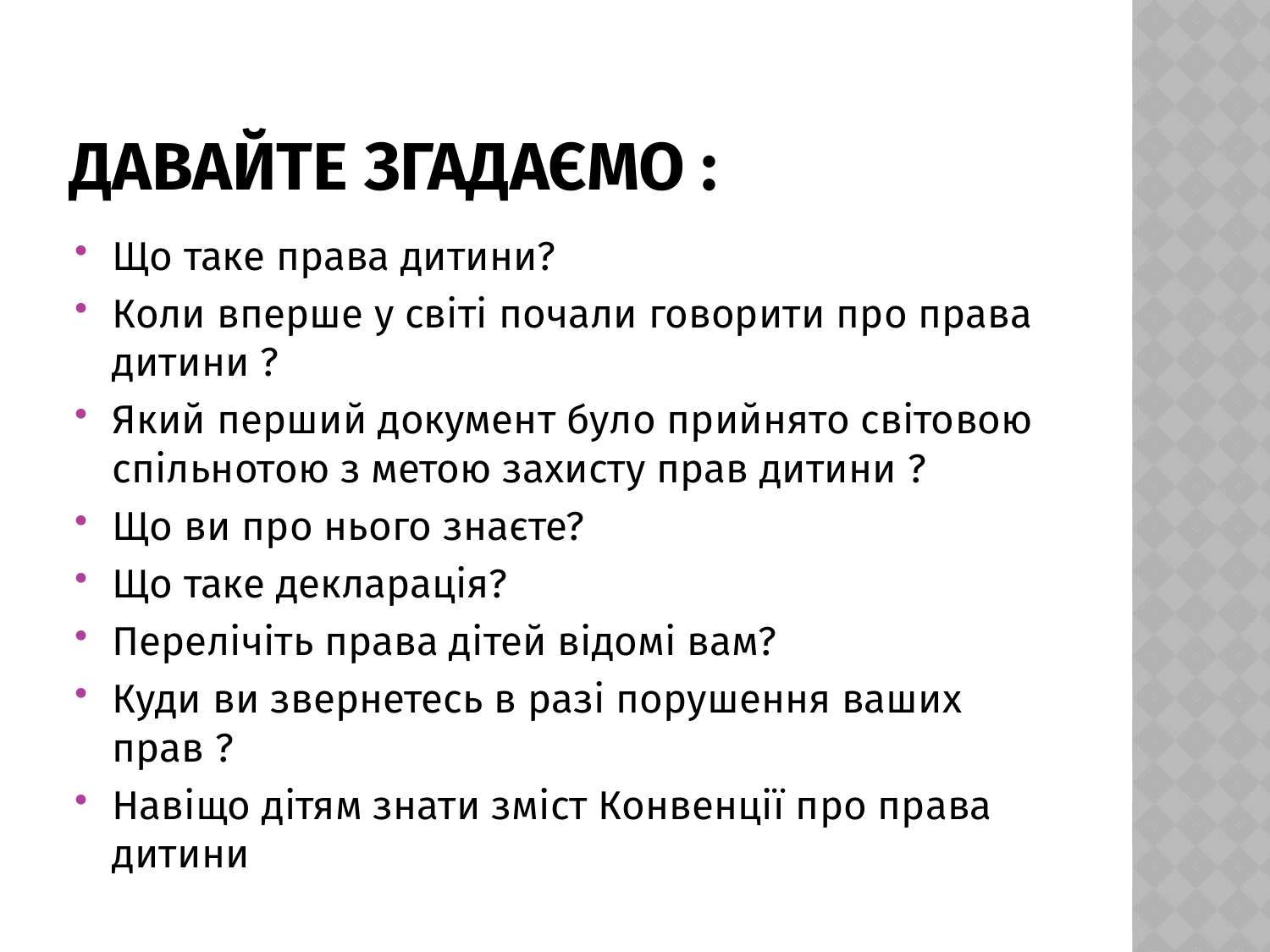

# Давайте згадаємо :
Що таке права дитини?
Коли вперше у світі почали говорити про права дитини ?
Який перший документ було прийнято світовою спільнотою з метою захисту прав дитини ?
Що ви про нього знаєте?
Що таке декларація?
Перелічіть права дітей відомі вам?
Куди ви звернетесь в разі порушення ваших прав ?
Навіщо дітям знати зміст Конвенції про права дитини